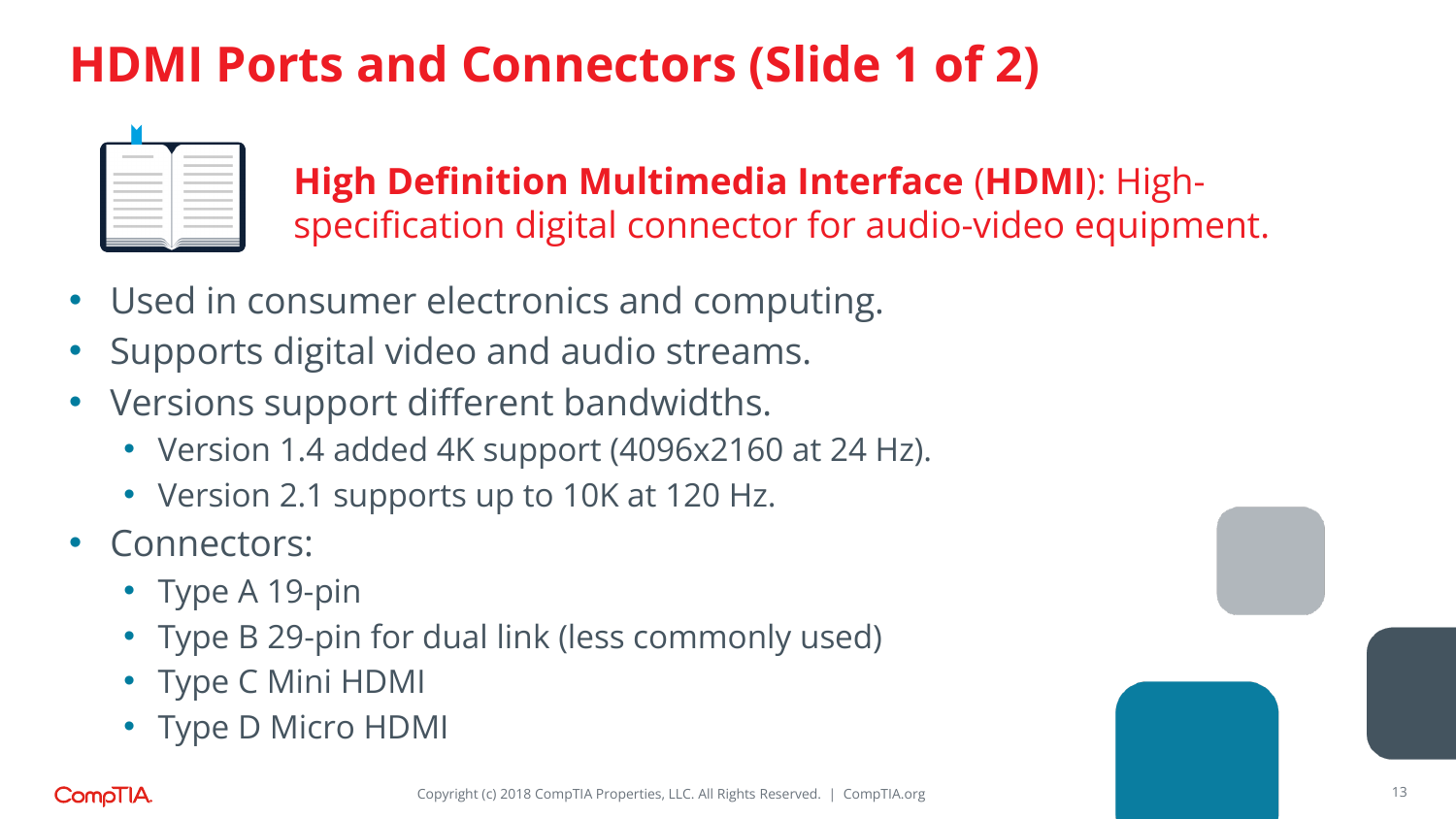

# HDMI Ports and Connectors (Slide 1 of 2)
High Definition Multimedia Interface (HDMI): High-specification digital connector for audio-video equipment.
Used in consumer electronics and computing.
Supports digital video and audio streams.
Versions support different bandwidths.
Version 1.4 added 4K support (4096x2160 at 24 Hz).
Version 2.1 supports up to 10K at 120 Hz.
Connectors:
Type A 19-pin
Type B 29-pin for dual link (less commonly used)
Type C Mini HDMI
Type D Micro HDMI
13